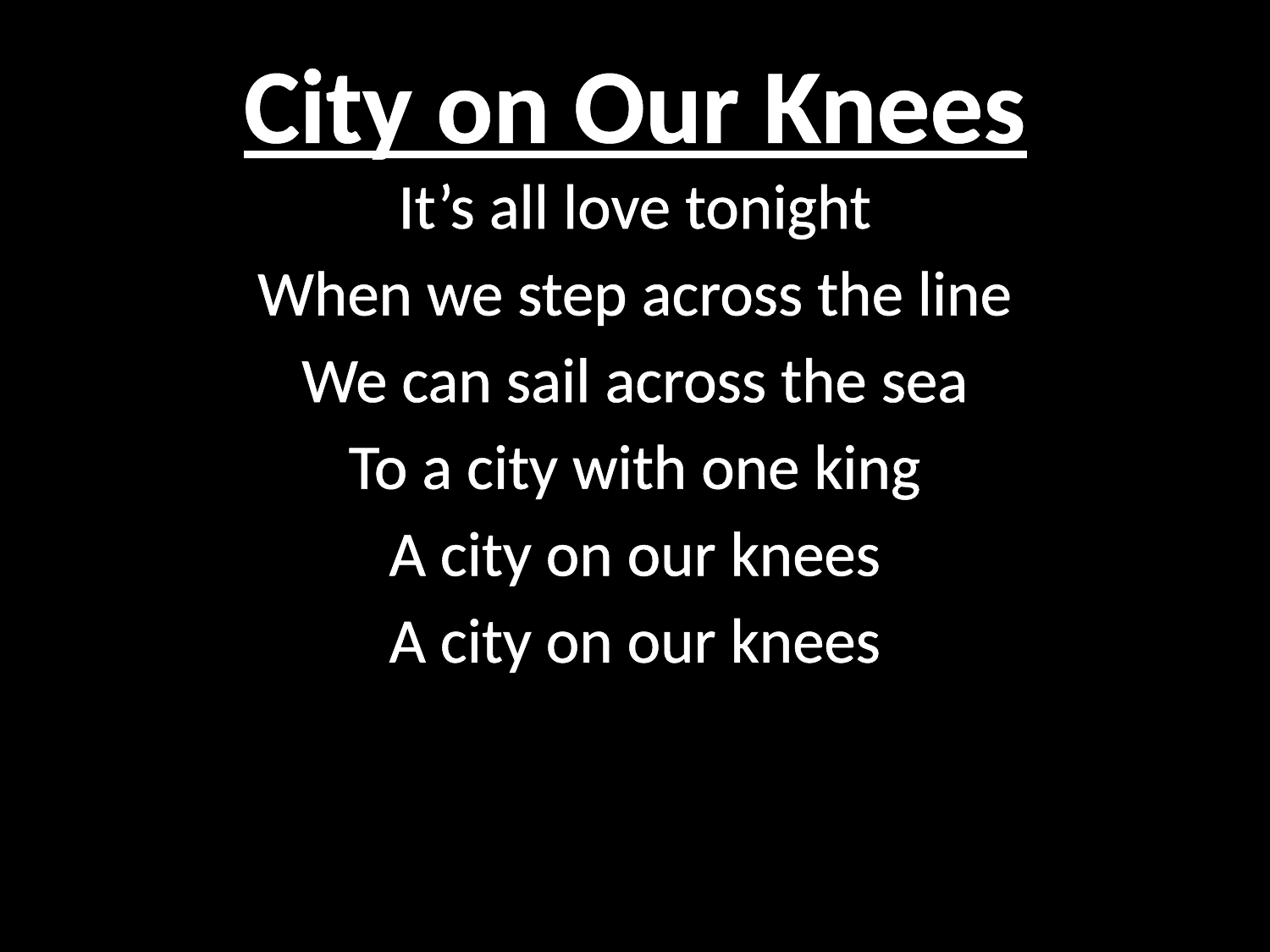

# City on Our Knees
It’s all love tonight
When we step across the line
We can sail across the sea
To a city with one king
A city on our knees
A city on our knees